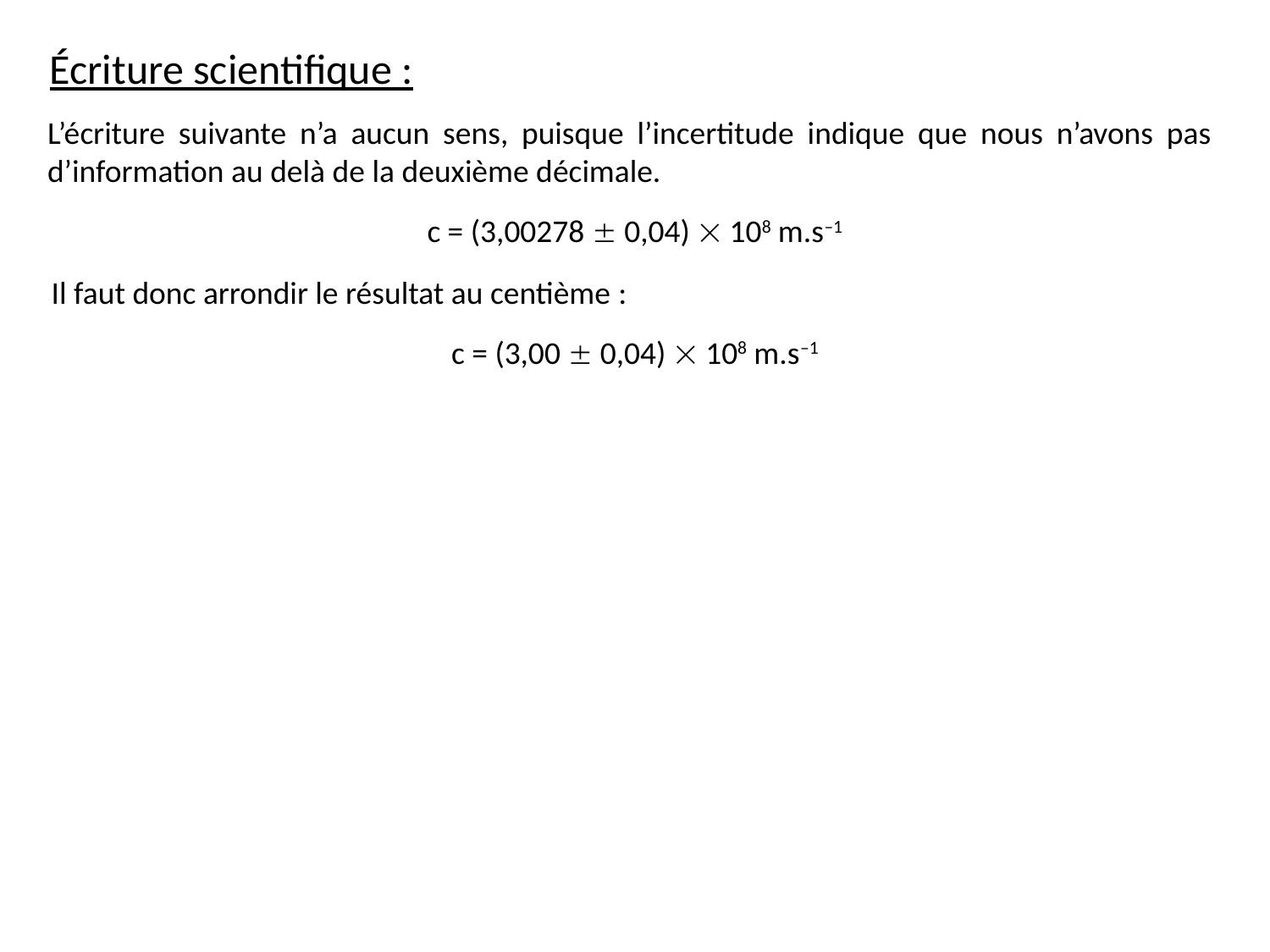

Écriture scientifique :
L’écriture suivante n’a aucun sens, puisque l’incertitude indique que nous n’avons pas d’information au delà de la deuxième décimale.
c = (3,00278 ± 0,04) × 108 m.s–1
Il faut donc arrondir le résultat au centième :
c = (3,00 ± 0,04) × 108 m.s–1